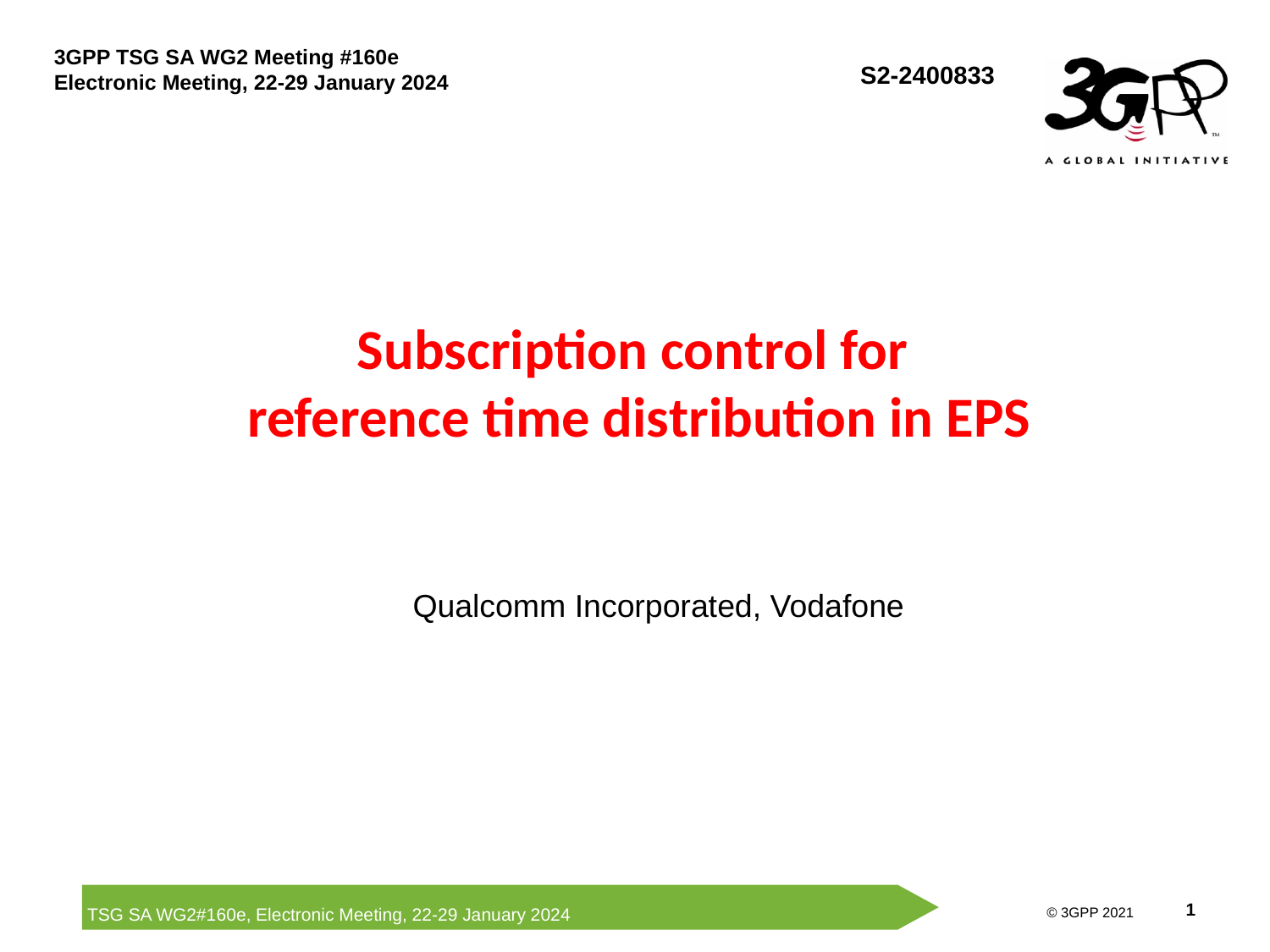

S2-2400833
# Subscription control for reference time distribution in EPS
Qualcomm Incorporated, Vodafone